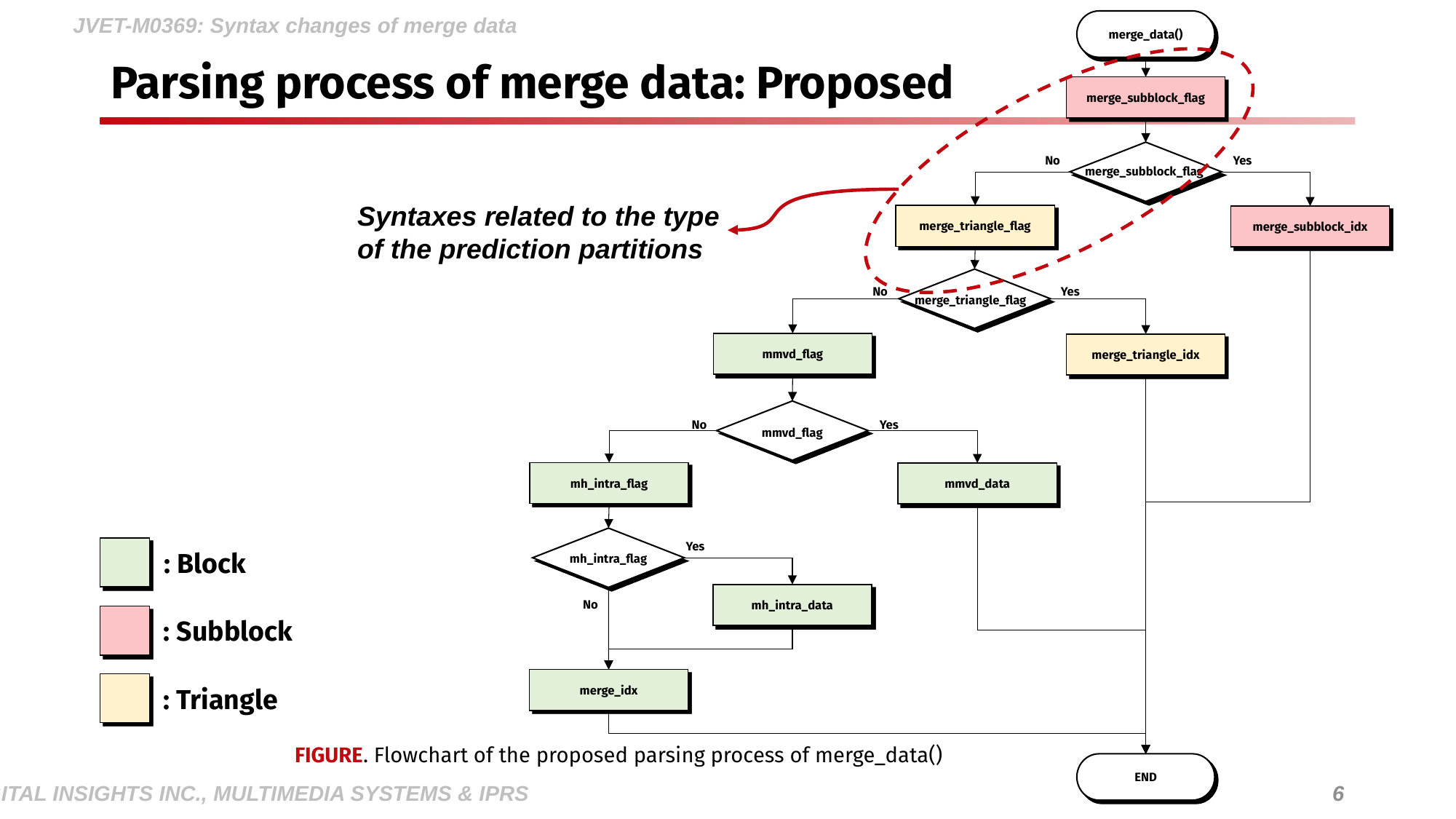

merge_data()
merge_subblock_flag

No
Yes
merge_subblock_flag
merge_triangle_flag
merge_subblock_idx

No
Yes
merge_triangle_flag
mmvd_flag
merge_triangle_idx

No
Yes
mmvd_flag
mh_intra_flag
mmvd_data

Yes
mh_intra_flag
mh_intra_data
No
merge_idx
END
# Parsing process of merge data: Proposed

Syntaxes related to the type of the prediction partitions

: Block

: Subblock

: Triangle
FIGURE. Flowchart of the proposed parsing process of merge_data()
6